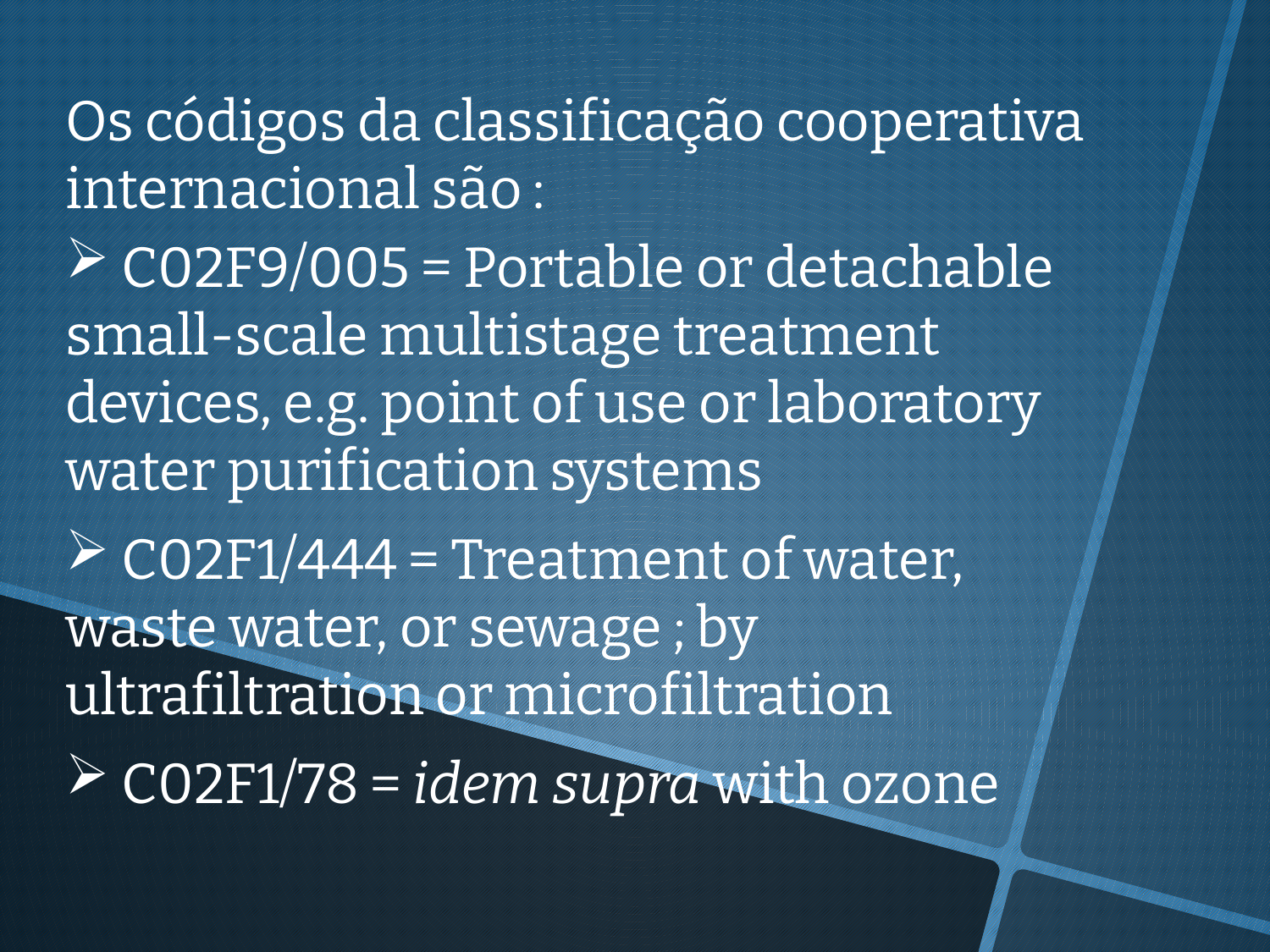

Os códigos da classificação cooperativa internacional são :
 C02F9/005 = Portable or detachable small-scale multistage treatment devices, e.g. point of use or laboratory water purification systems
 C02F1/444 = Treatment of water, waste water, or sewage ; by ultrafiltration or microfiltration
 C02F1/78 = idem supra with ozone